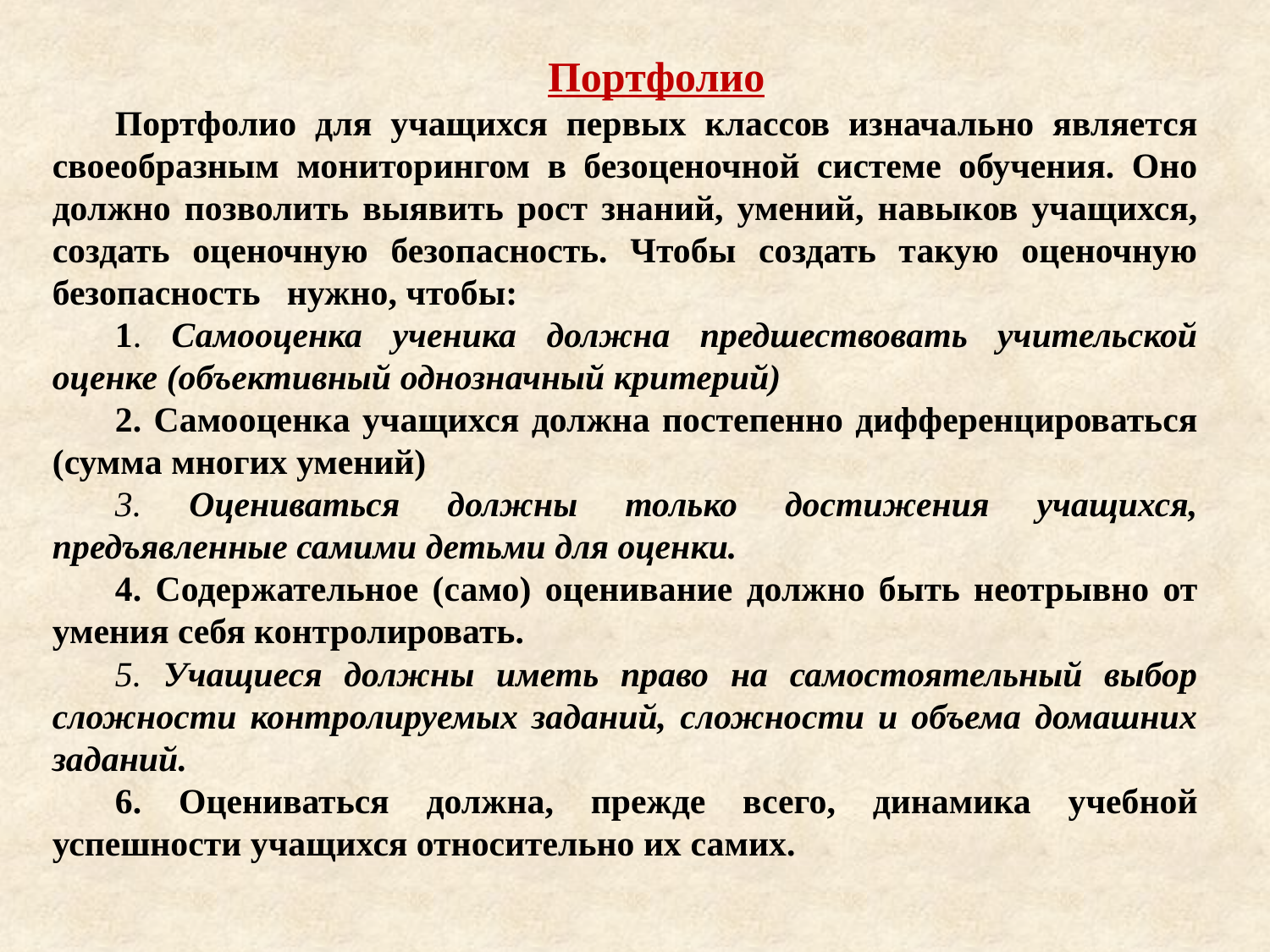

Портфолио
Портфолио для учащихся первых классов изначально является своеобразным мониторингом в безоценочной системе обучения. Оно должно позволить выявить рост знаний, умений, навыков учащихся, создать оценочную безопасность. Чтобы создать такую оценочную безопасность   нужно, чтобы:
1. Самооценка ученика должна предшествовать учительской оценке (объективный однозначный критерий)
2. Самооценка учащихся должна постепенно дифференцироваться (сумма многих умений)
3. Оцениваться должны только достижения учащихся, предъявленные самими детьми для оценки.
4. Содержательное (само) оценивание должно быть неотрывно от умения себя контролировать.
5. Учащиеся должны иметь право на самостоятельный выбор сложности контролируемых заданий, сложности и объема домашних заданий.
6. Оцениваться должна, прежде всего, динамика учебной успешности учащихся относительно их самих.